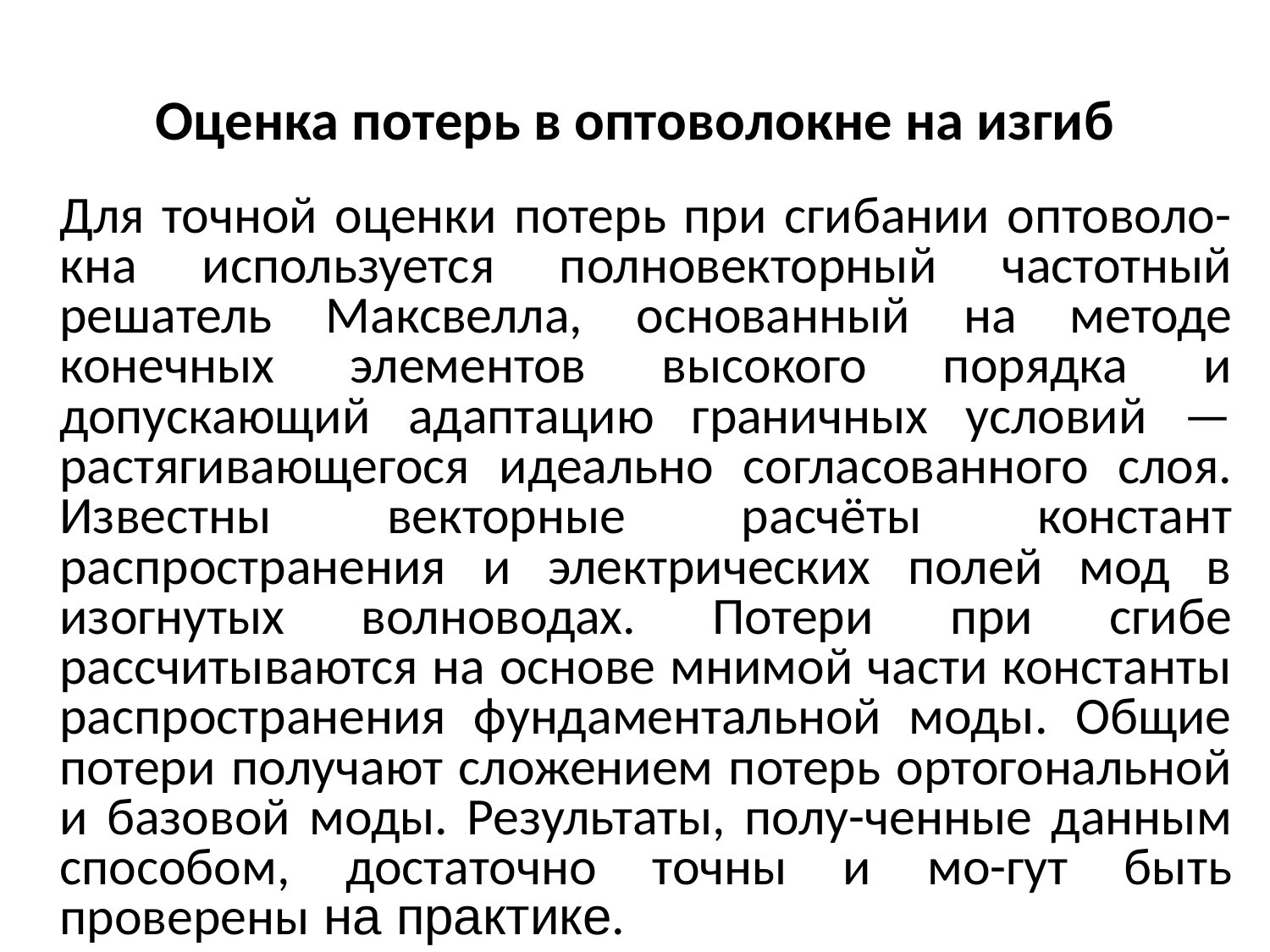

# Оценка потерь в оптоволокне на изгиб
	Для точной оценки потерь при сгибании оптоволо- кна используется полновекторный частотный решатель Максвелла, основанный на методе конечных элементов высокого порядка и допускающий адаптацию граничных условий — растягивающегося идеально согласованного слоя. Известны векторные расчёты констант распространения и электрических полей мод в изогнутых волноводах. Потери при сгибе рассчитываются на основе мнимой части константы распространения фундаментальной моды. Общие потери получают сложением потерь ортогональной и базовой моды. Результаты, полу-ченные данным способом, достаточно точны и мо-гут быть проверены на практике.